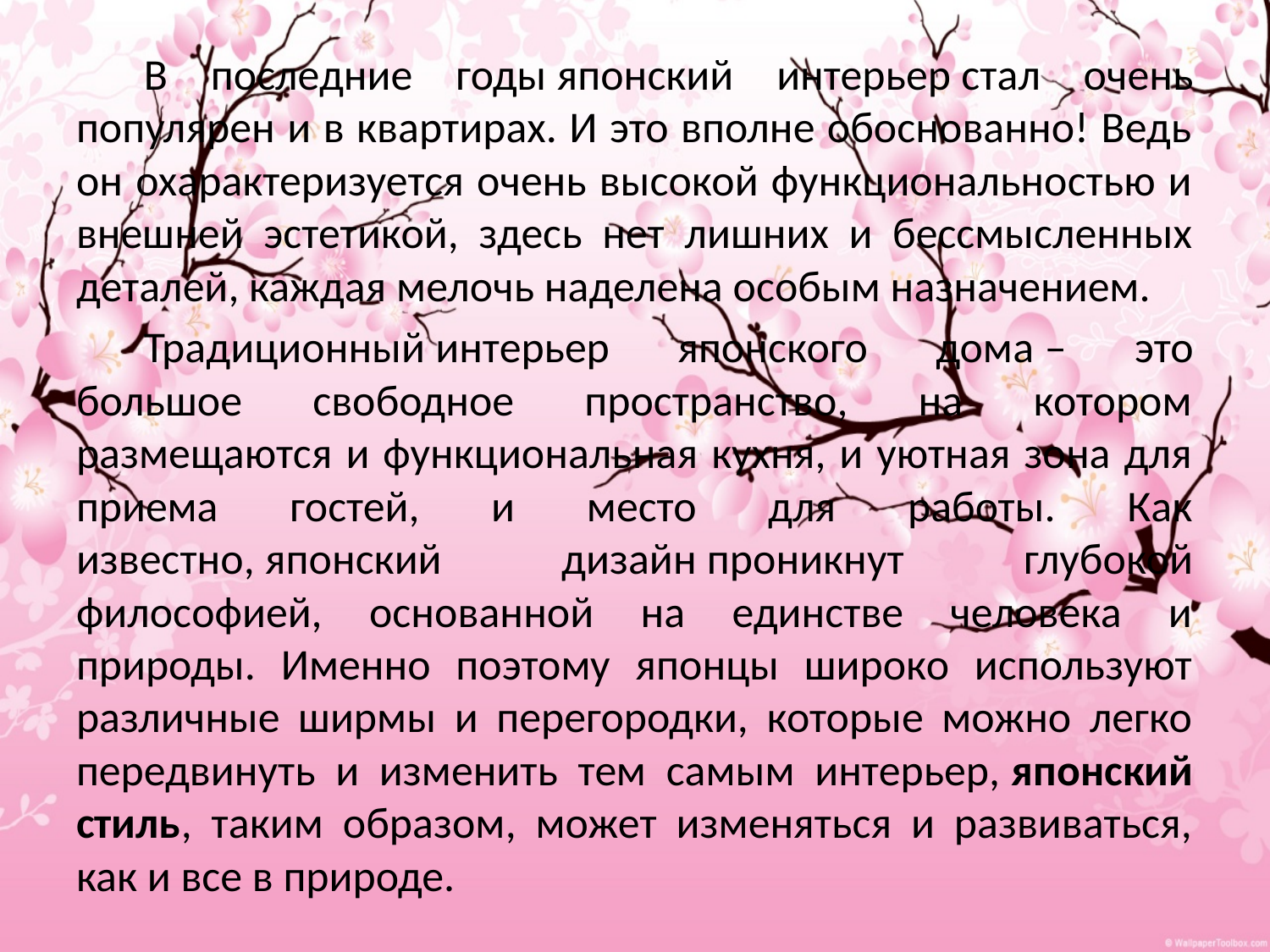

#
В последние годы японский интерьер стал очень популярен и в квартирах. И это вполне обоснованно! Ведь он охарактеризуется очень высокой функциональностью и внешней эстетикой, здесь нет лишних и бессмысленных деталей, каждая мелочь наделена особым назначением.
Традиционный интерьер японского дома – это большое свободное пространство, на котором размещаются и функциональная кухня, и уютная зона для приема гостей, и место для работы. Как известно, японский дизайн проникнут глубокой философией, основанной на единстве человека и природы. Именно поэтому японцы широко используют различные ширмы и перегородки, которые можно легко передвинуть и изменить тем самым интерьер, японский стиль, таким образом, может изменяться и развиваться, как и все в природе.